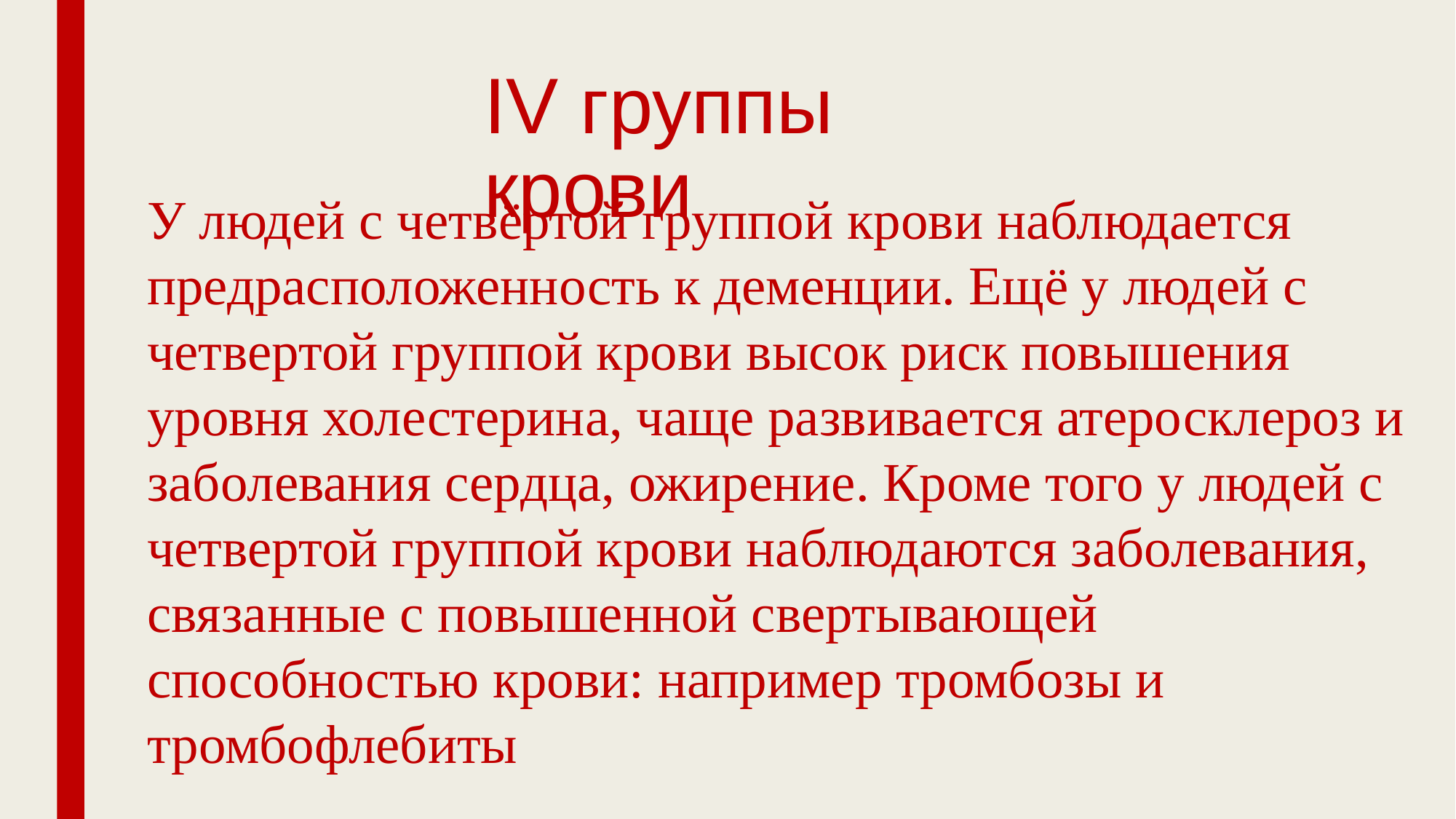

# IV группы крови
У людей с четвёртой группой крови наблюдается предрасположенность к деменции. Ещё у людей с четвертой группой крови высок риск повышения уровня холестерина, чаще развивается атеросклероз и заболевания сердца, ожирение. Кроме того у людей с четвертой группой крови наблюдаются заболевания, связанные с повышенной свертывающей способностью крови: например тромбозы и тромбофлебиты